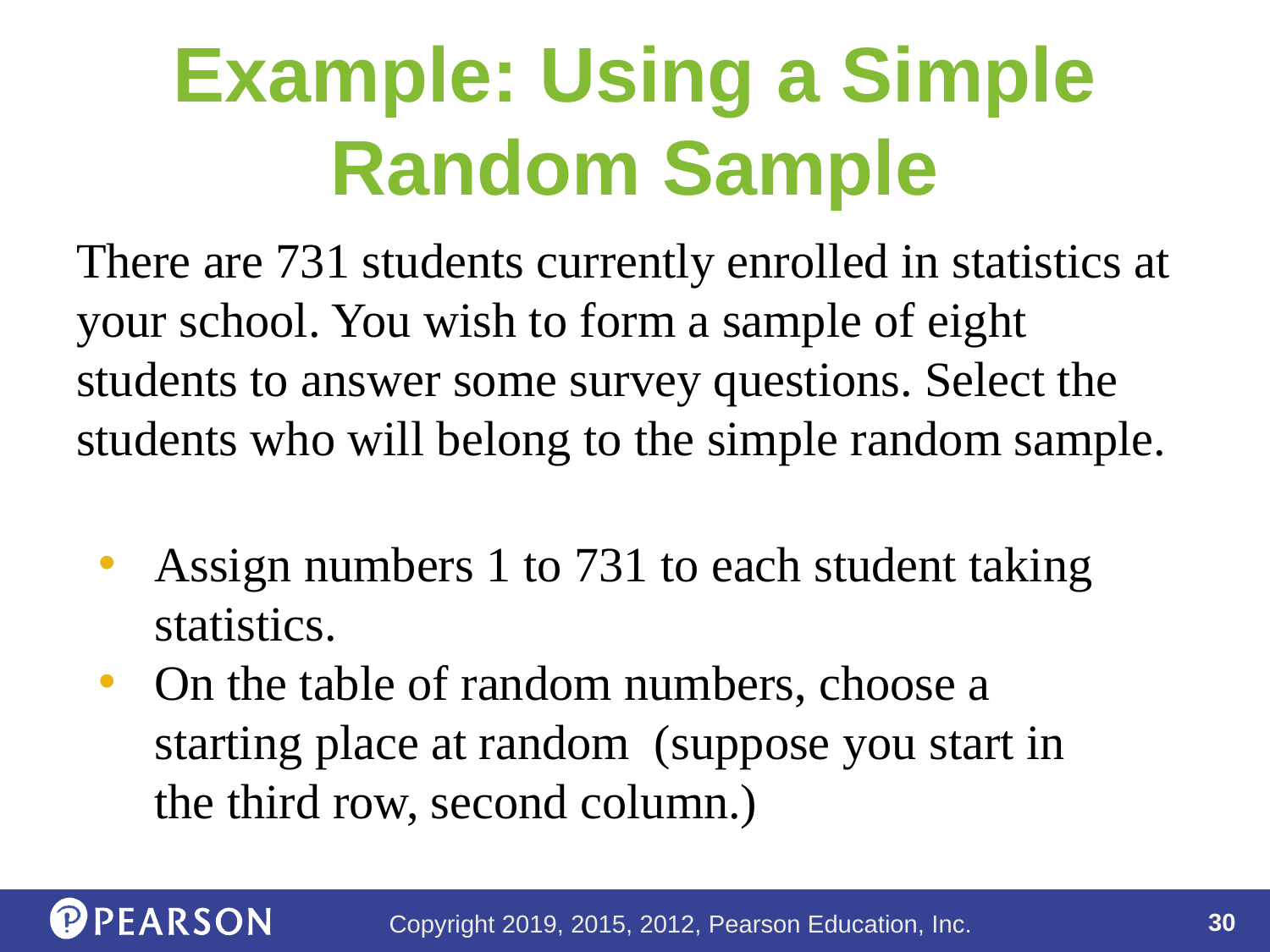

# Example: Using a Simple Random Sample
There are 731 students currently enrolled in statistics at your school. You wish to form a sample of eight students to answer some survey questions. Select the students who will belong to the simple random sample.
Assign numbers 1 to 731 to each student taking statistics.
On the table of random numbers, choose a starting place at random  (suppose you start in the third row, second column.)